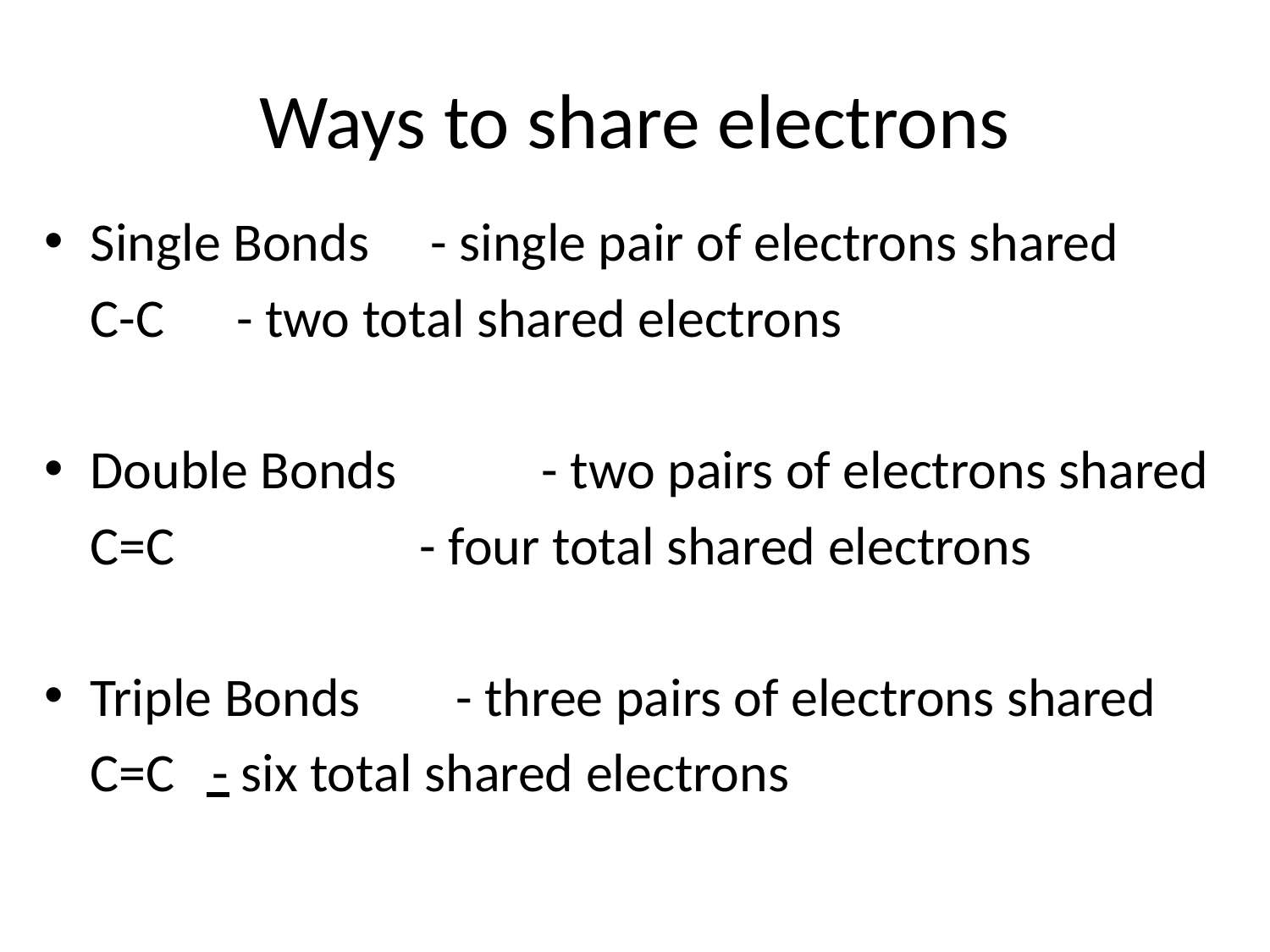

# Ways to share electrons
Single Bonds     - single pair of electrons shared
		C-C		  - two total shared electrons

Double Bonds	       - two pairs of electrons shared
		C=C	      	       - four total shared electrons

Triple Bonds	- three pairs of electrons shared
   		C=C		- six total shared electrons